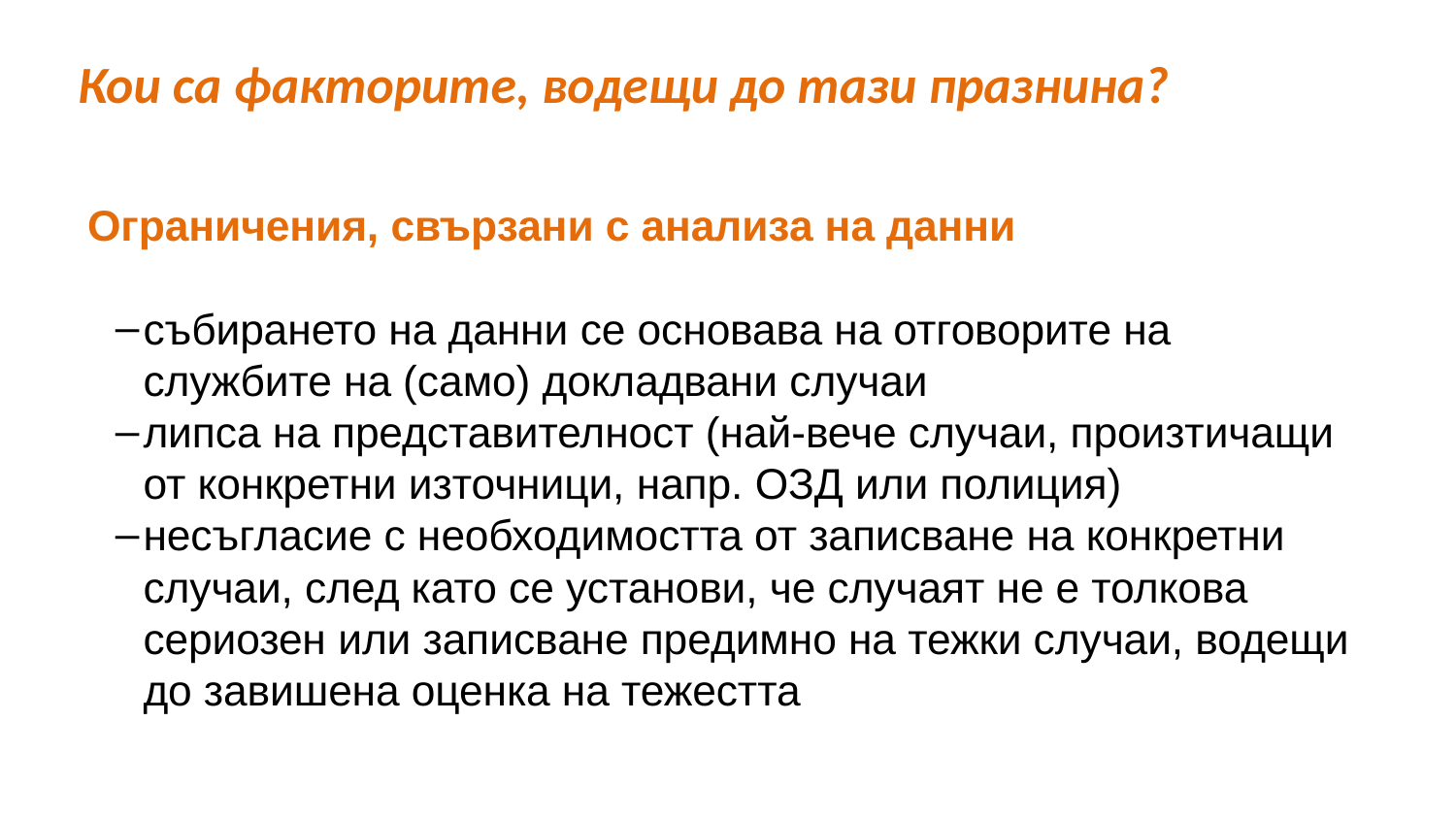

# Кои са факторите, водещи до тази празнина?
Ограничения, свързани с анализа на данни

събирането на данни се основава на отговорите на службите на (само) докладвани случаи
липса на представителност (най-вече случаи, произтичащи от конкретни източници, напр. ОЗД или полиция)
несъгласие с необходимостта от записване на конкретни случаи, след като се установи, че случаят не е толкова сериозен или записване предимно на тежки случаи, водещи до завишена оценка на тежестта